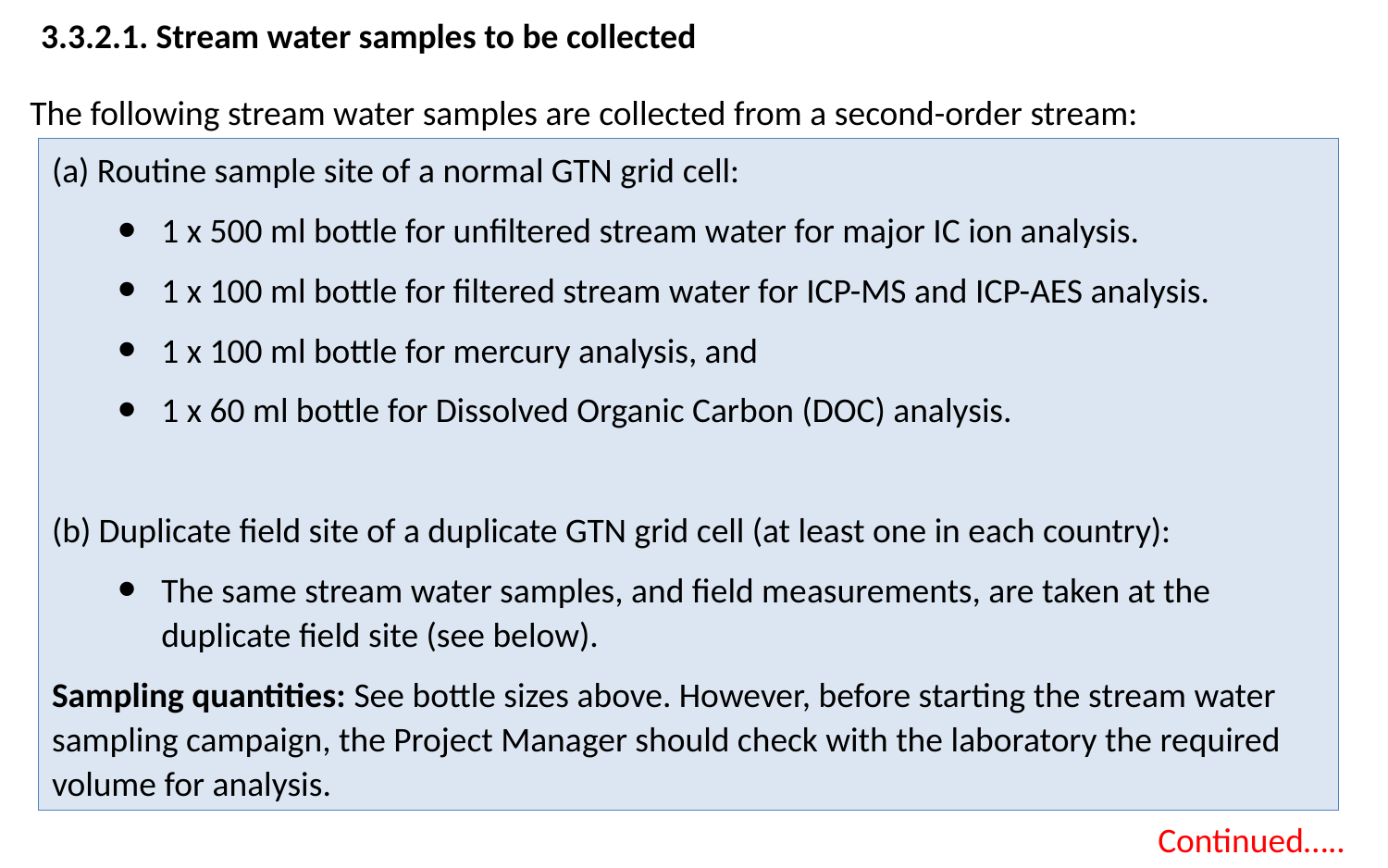

3.3.2.1. Stream water samples to be collected
The following stream water samples are collected from a second-order stream:
(a) Routine sample site of a normal GTN grid cell:
1 x 500 ml bottle for unfiltered stream water for major IC ion analysis.
1 x 100 ml bottle for filtered stream water for ICP-MS and ICP-AES analysis.
1 x 100 ml bottle for mercury analysis, and
1 x 60 ml bottle for Dissolved Organic Carbon (DOC) analysis.

(b) Duplicate field site of a duplicate GTN grid cell (at least one in each country):
The same stream water samples, and field measurements, are taken at the duplicate field site (see below).
Sampling quantities: See bottle sizes above. However, before starting the stream water sampling campaign, the Project Manager should check with the laboratory the required volume for analysis.
Continued…..